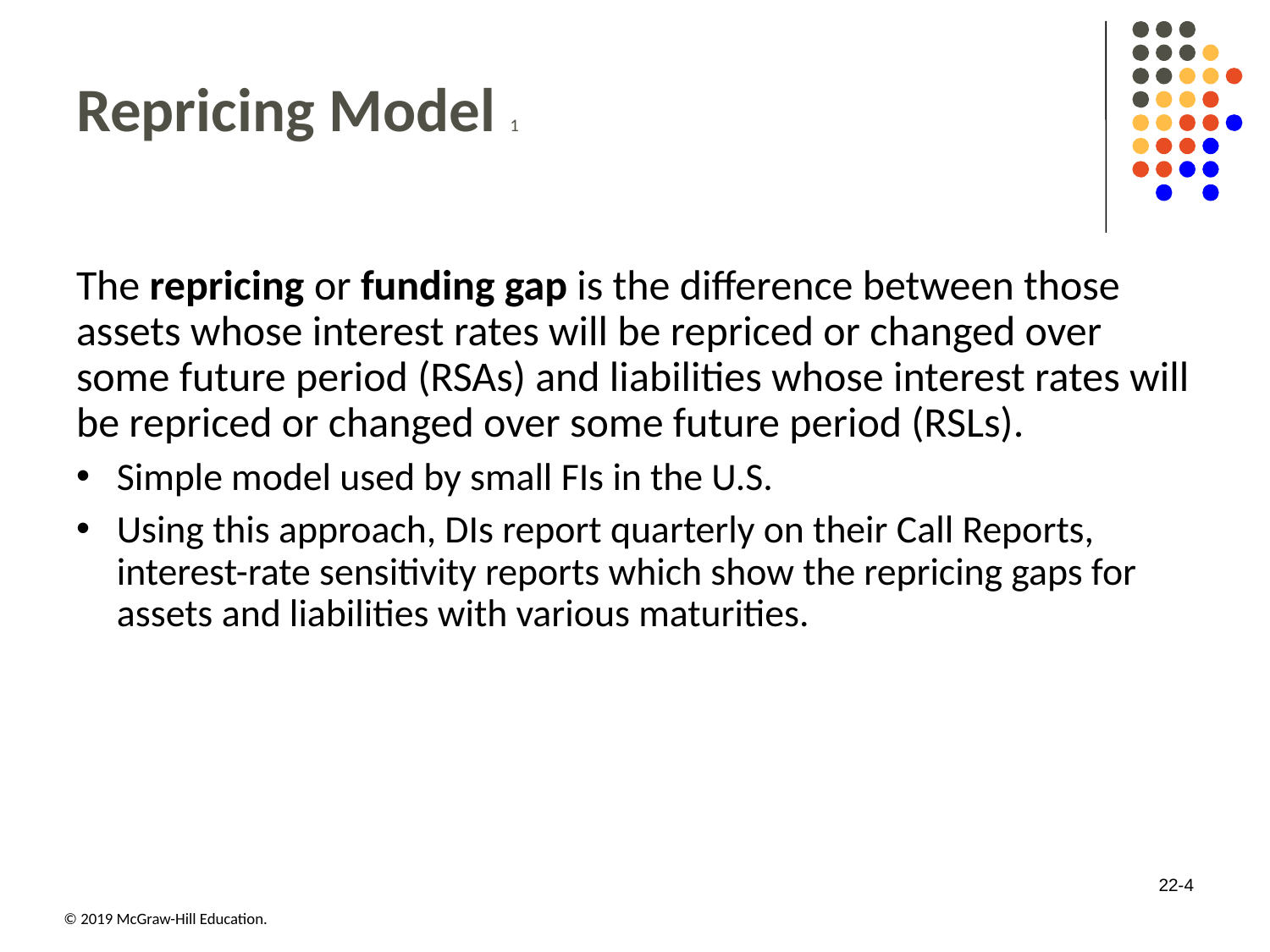

# Repricing Model 1
The repricing or funding gap is the difference between those assets whose interest rates will be repriced or changed over some future period (RSAs) and liabilities whose interest rates will be repriced or changed over some future period (RSLs).
Simple model used by small FIs in the U.S.
Using this approach, DIs report quarterly on their Call Reports, interest-rate sensitivity reports which show the repricing gaps for assets and liabilities with various maturities.
22-4